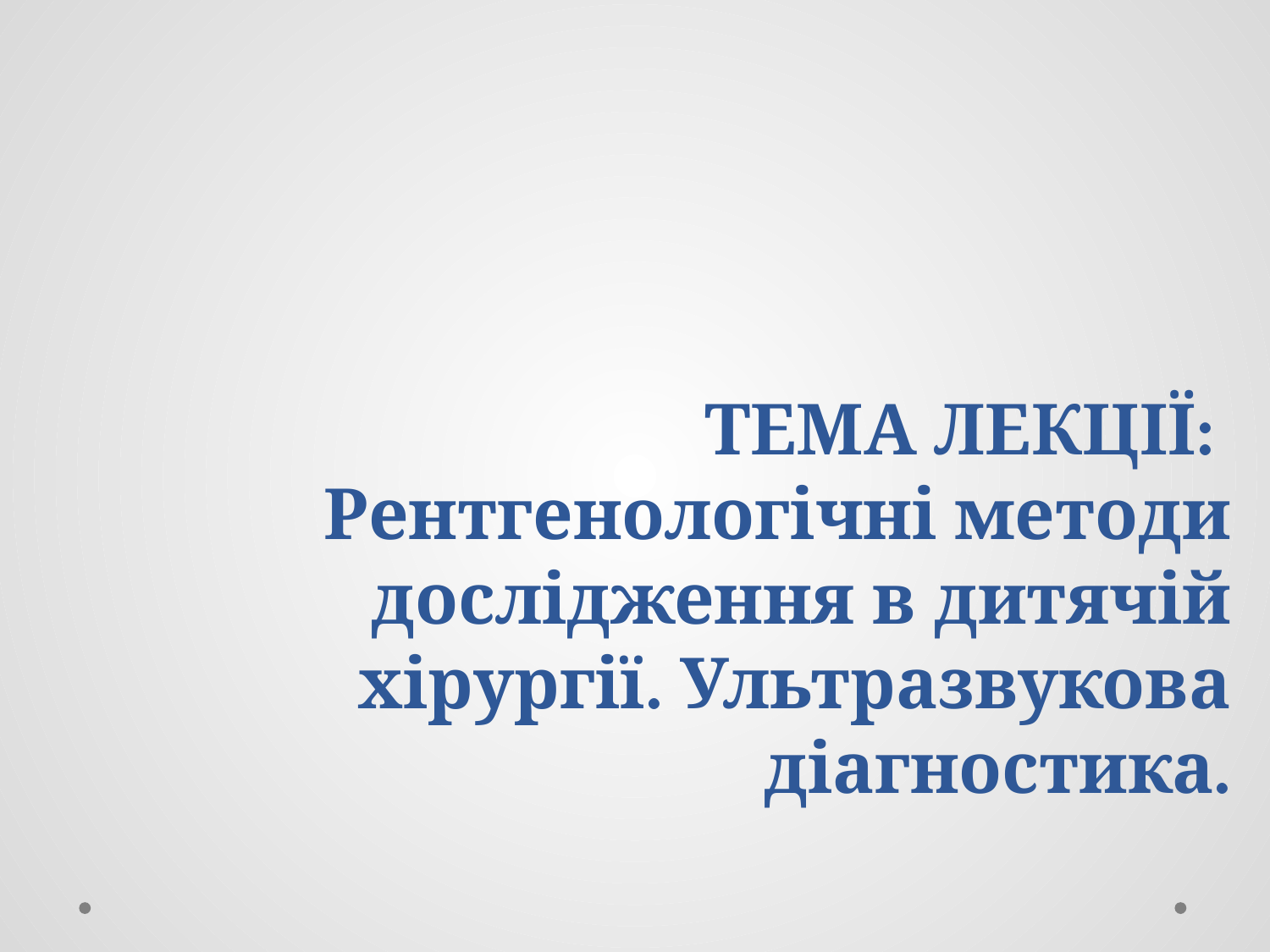

# ТЕМА ЛЕКЦІЇ: Рентгенологічні методи дослідження в дитячій хірургії. Ультразвукова діагностика.